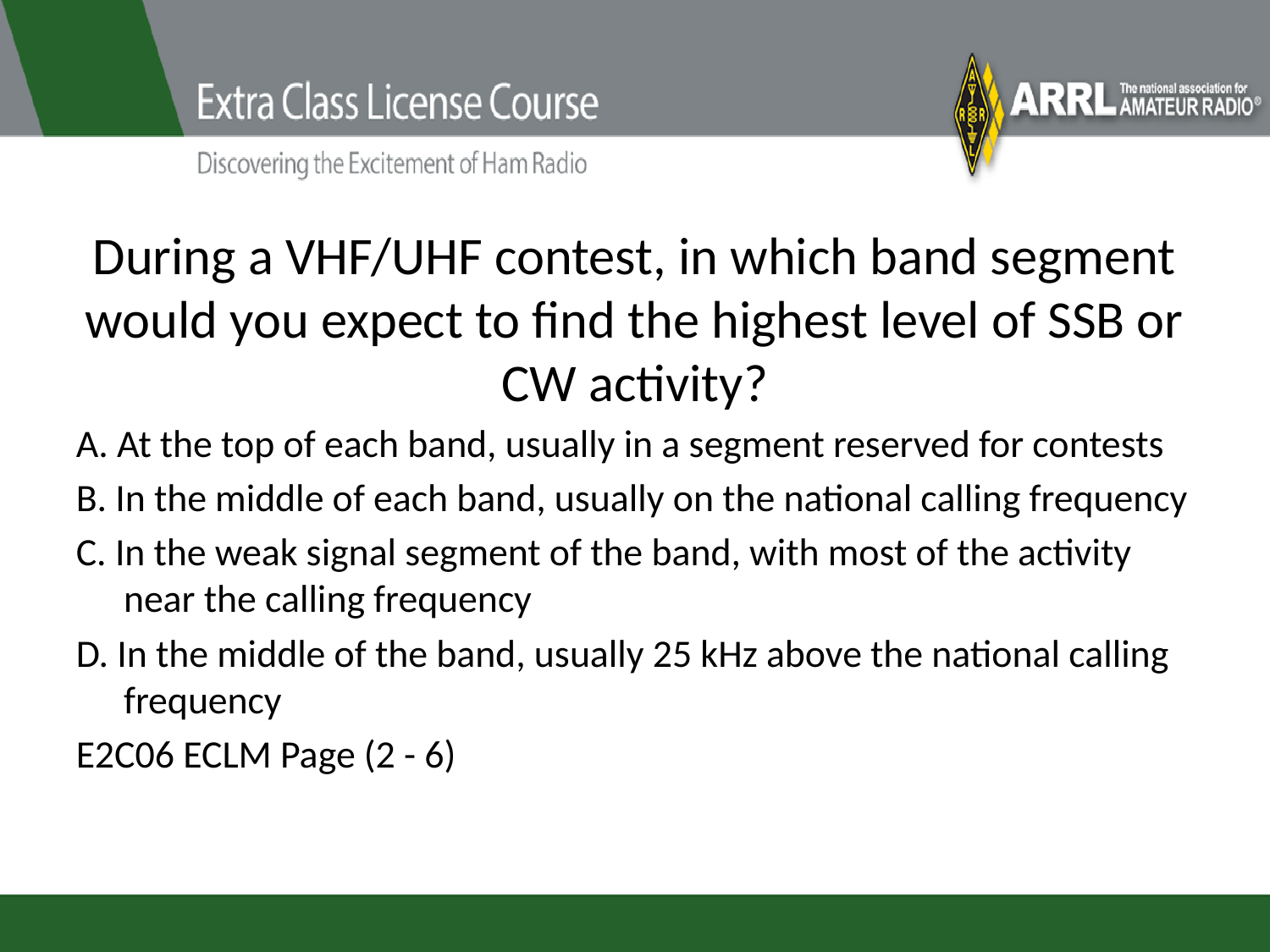

# During a VHF/UHF contest, in which band segment would you expect to find the highest level of SSB or CW activity?
A. At the top of each band, usually in a segment reserved for contests
B. In the middle of each band, usually on the national calling frequency
C. In the weak signal segment of the band, with most of the activity near the calling frequency
D. In the middle of the band, usually 25 kHz above the national calling frequency
E2C06 ECLM Page (2 - 6)